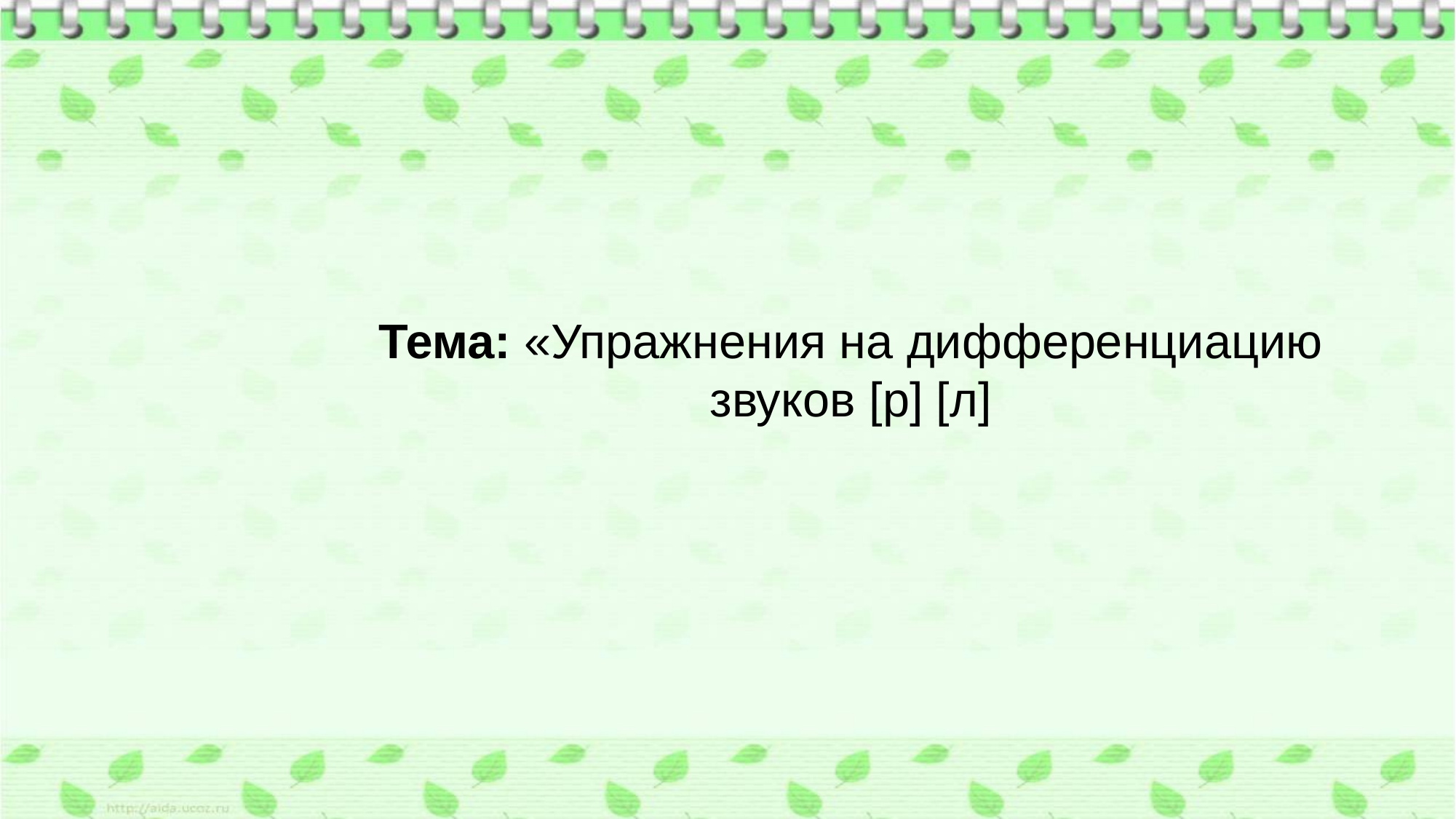

#
Тема: «Упражнения на дифференциацию звуков [р] [л]